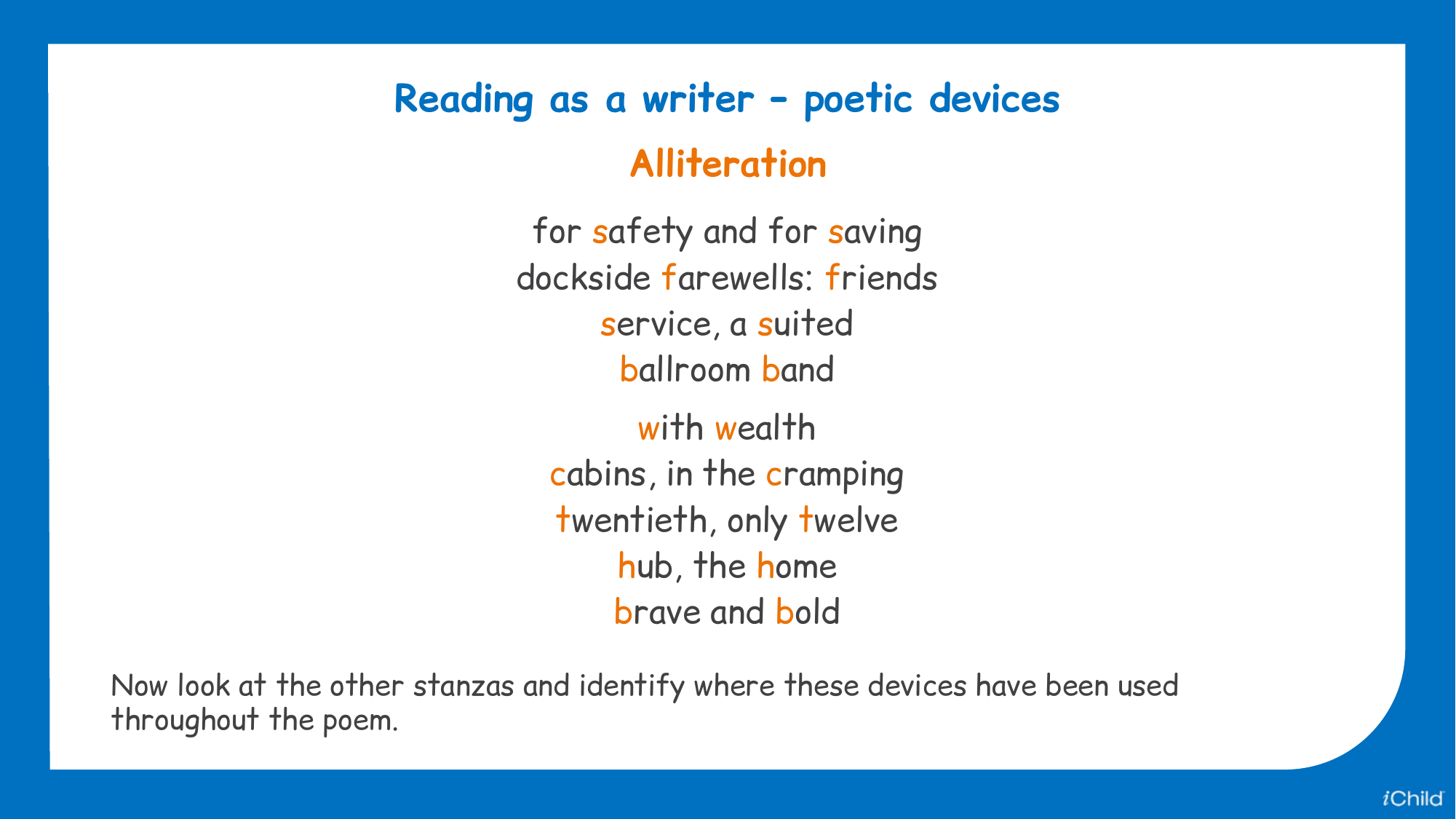

Reading as a writer – poetic devices
Alliteration
for safety and for saving
dockside farewells: friends
service, a suited
ballroom band
with wealth
cabins, in the cramping
twentieth, only twelve
hub, the home
brave and bold
Now look at the other stanzas and identify where these devices have been used throughout the poem.